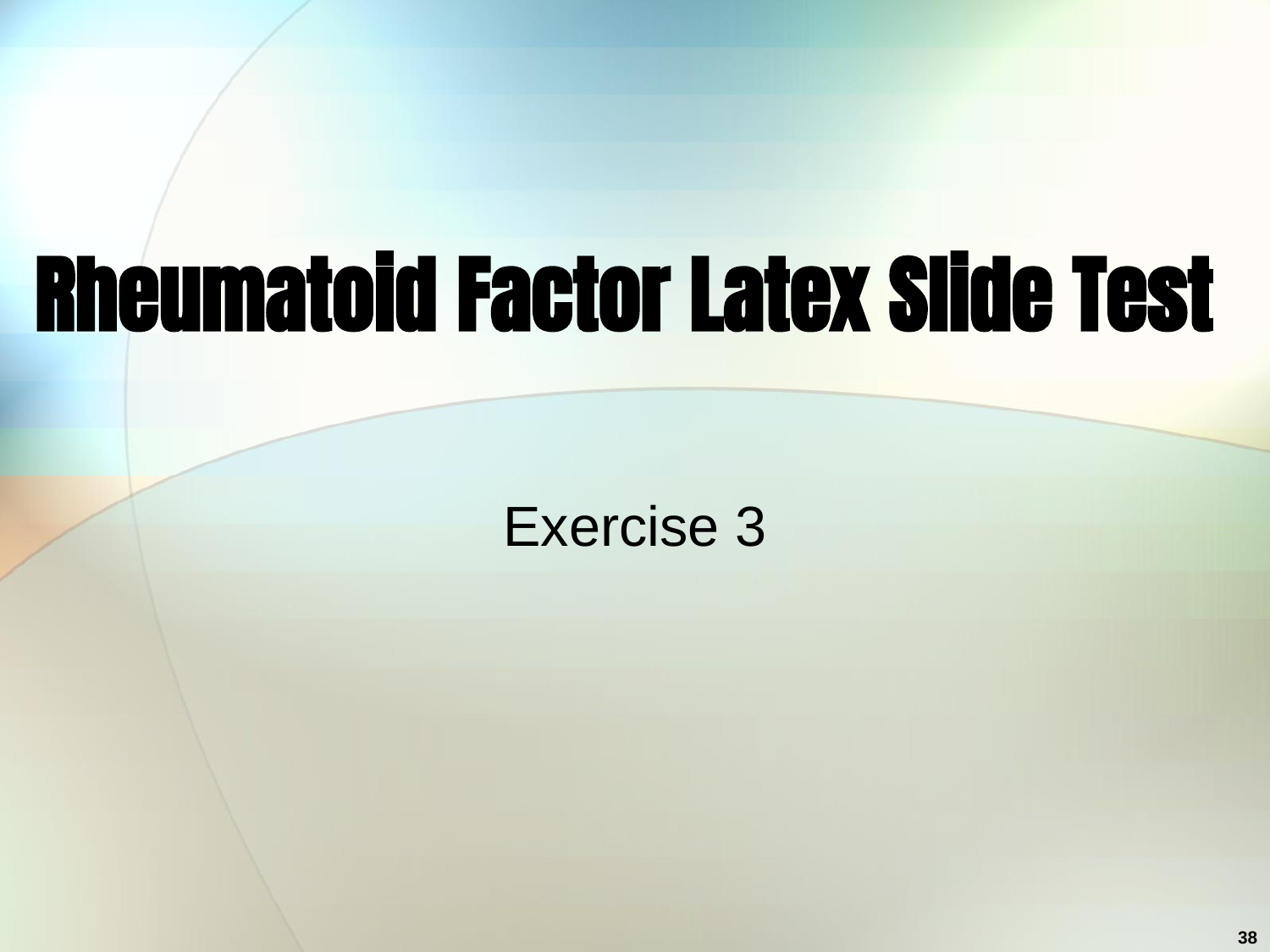

# Rheumatoid Factor Latex Slide Test
Exercise 3
38